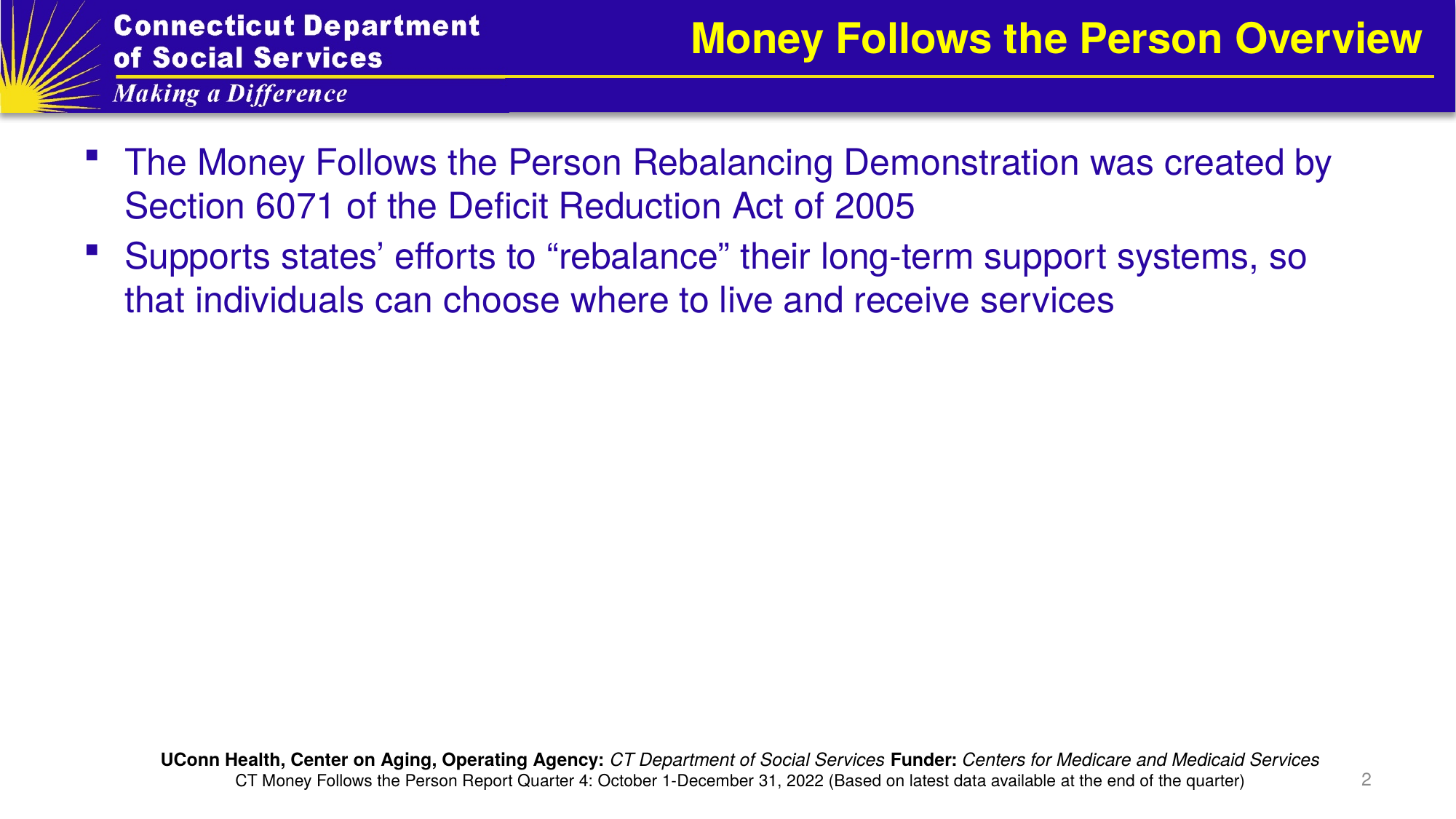

# Money Follows the Person Overview
The Money Follows the Person Rebalancing Demonstration was created by Section 6071 of the Deficit Reduction Act of 2005
Supports states’ efforts to “rebalance” their long-term support systems, so that individuals can choose where to live and receive services
UConn Health, Center on Aging, Operating Agency: CT Department of Social Services Funder: Centers for Medicare and Medicaid Services
CT Money Follows the Person Report Quarter 4: October 1-December 31, 2022 (Based on latest data available at the end of the quarter)
2